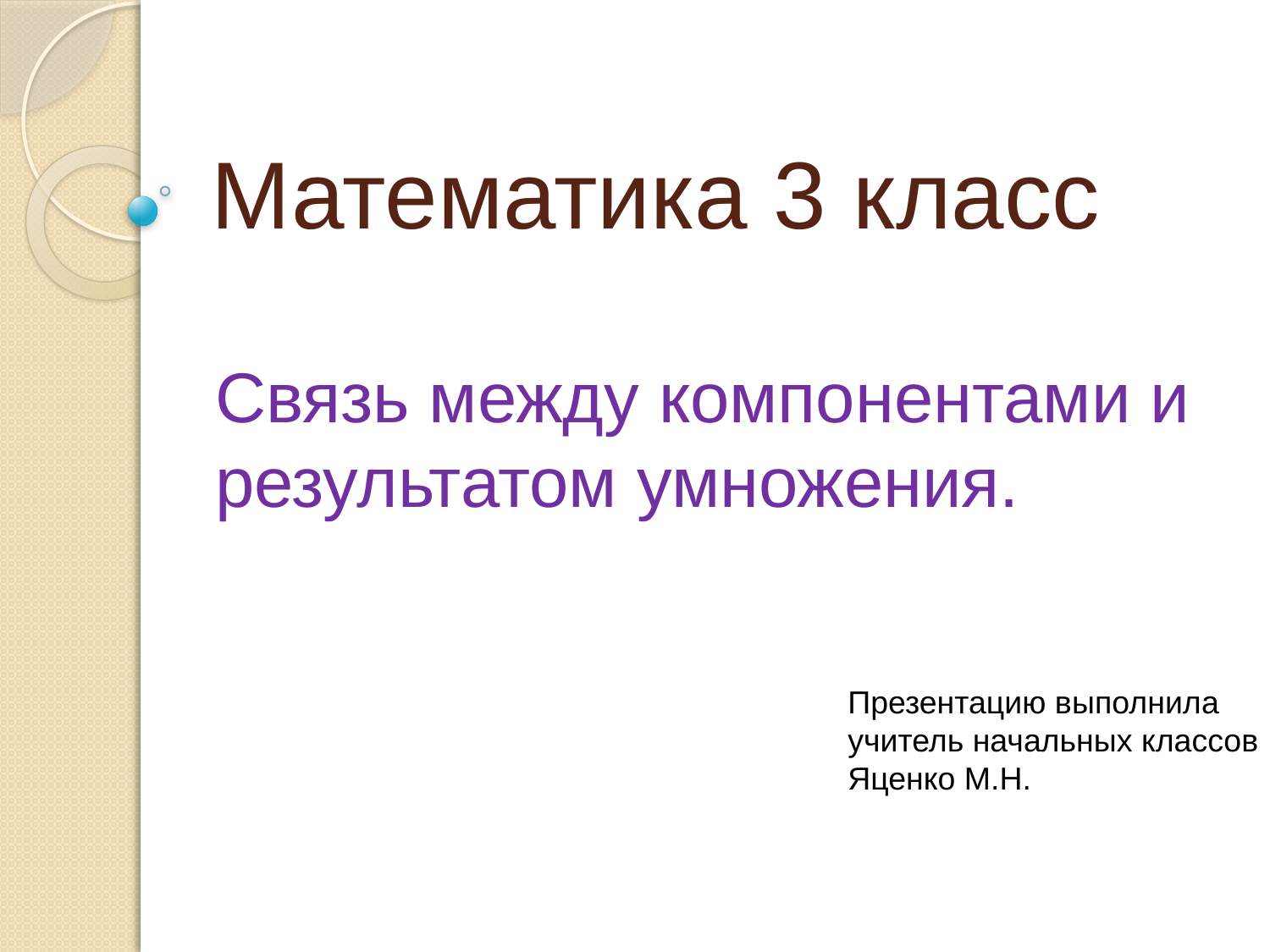

# Математика 3 класс

Связь между компонентами и результатом умножения.

Презентацию выполнила
учитель начальных классов
Яценко М.Н.